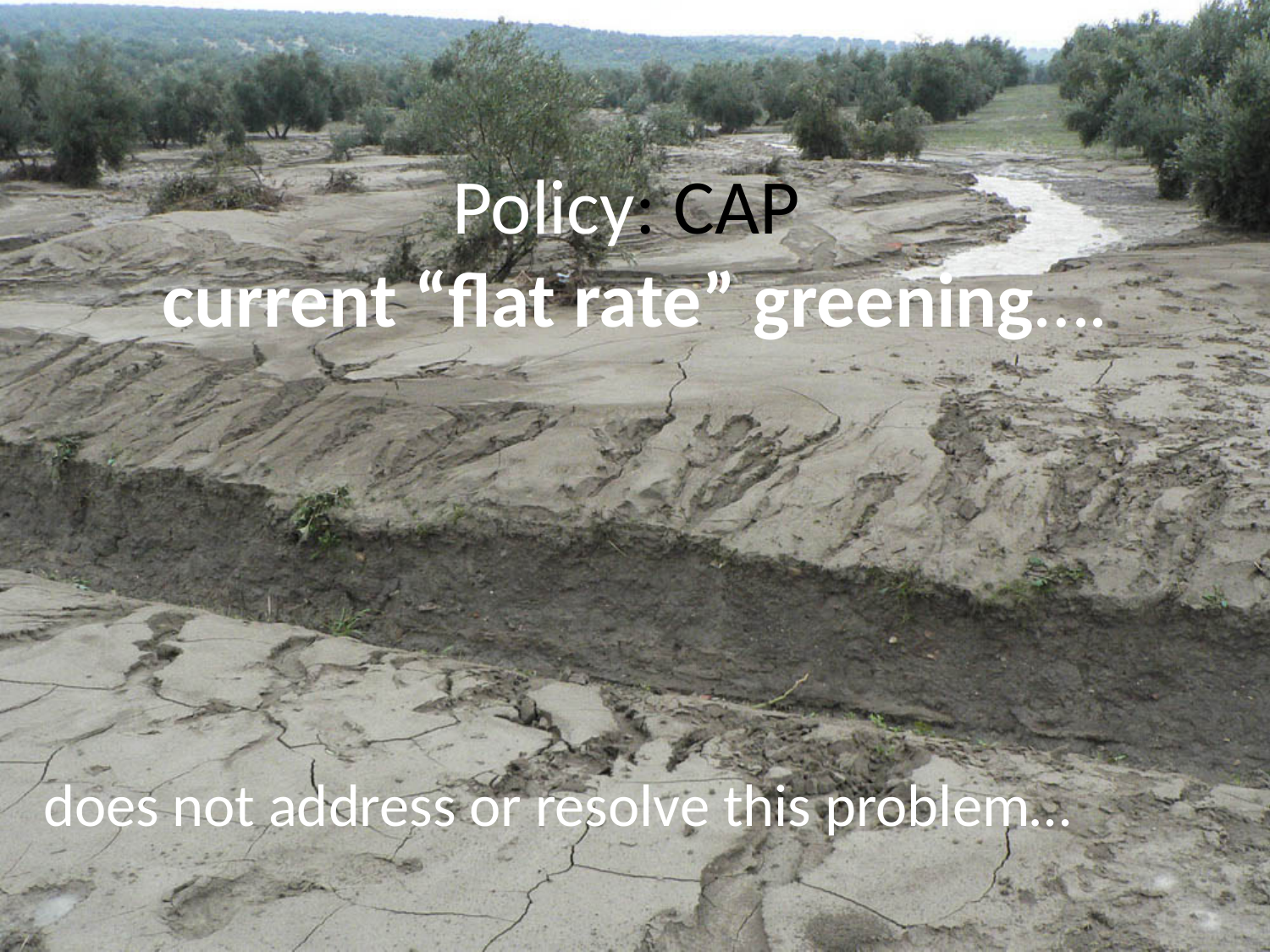

# Policy: CAP current “flat rate” greening….

does not address or resolve this problem…